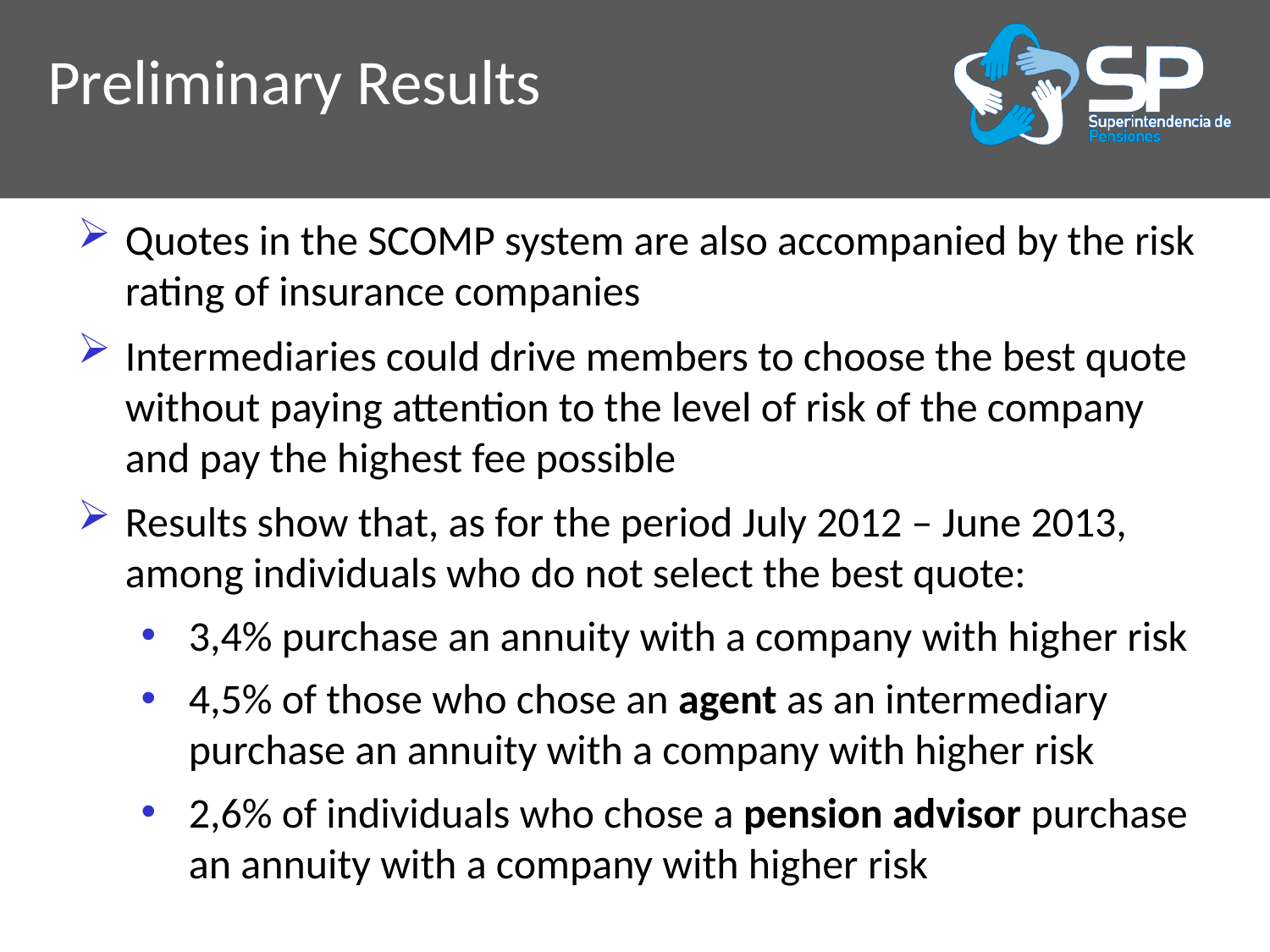

Preliminary Results
Quotes in the SCOMP system are also accompanied by the risk rating of insurance companies
Intermediaries could drive members to choose the best quote without paying attention to the level of risk of the company and pay the highest fee possible
Results show that, as for the period July 2012 – June 2013, among individuals who do not select the best quote:
3,4% purchase an annuity with a company with higher risk
4,5% of those who chose an agent as an intermediary purchase an annuity with a company with higher risk
2,6% of individuals who chose a pension advisor purchase an annuity with a company with higher risk